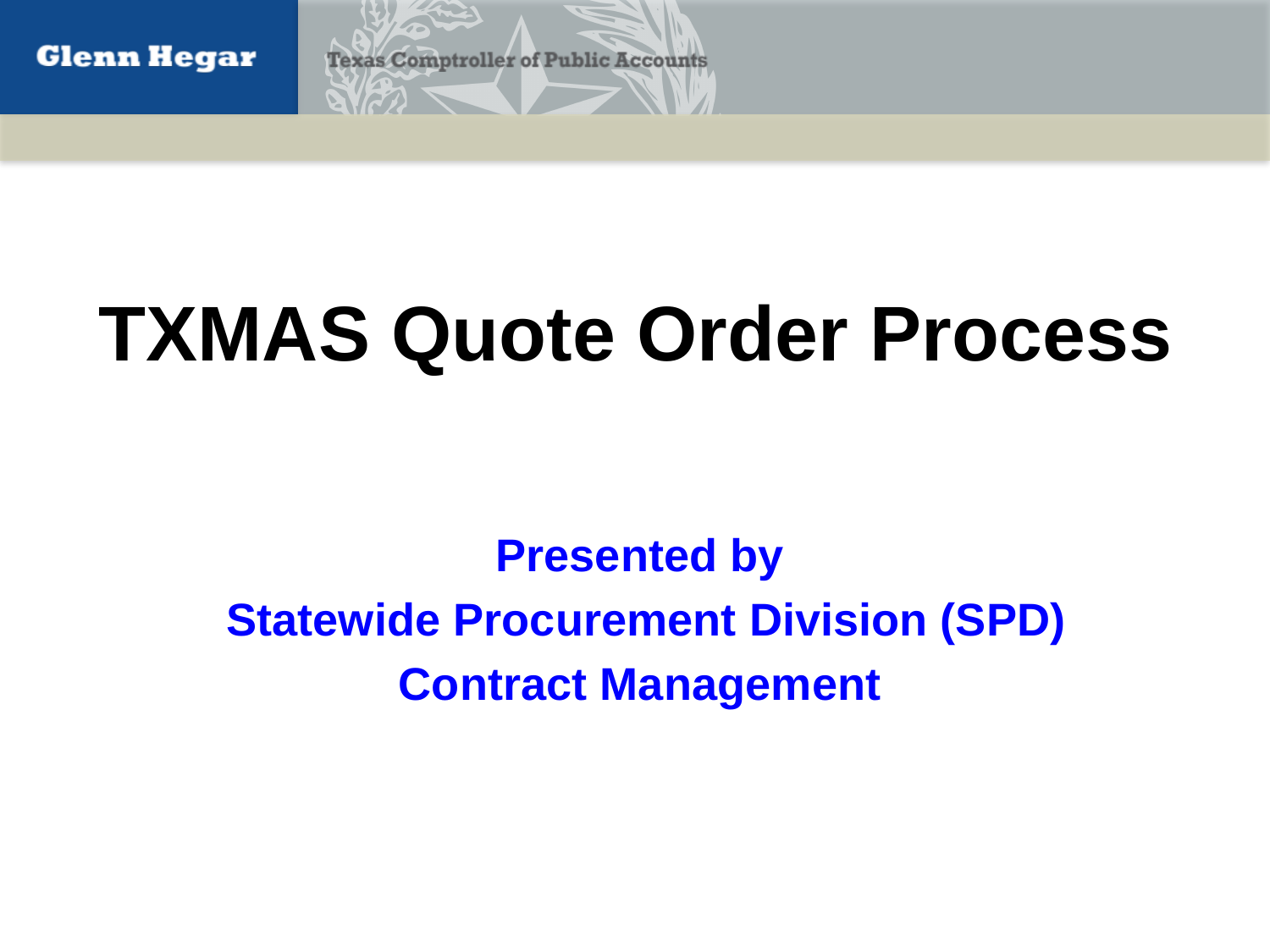

# TXMAS Quote Order Process
Presented by
Statewide Procurement Division (SPD)
Contract Management